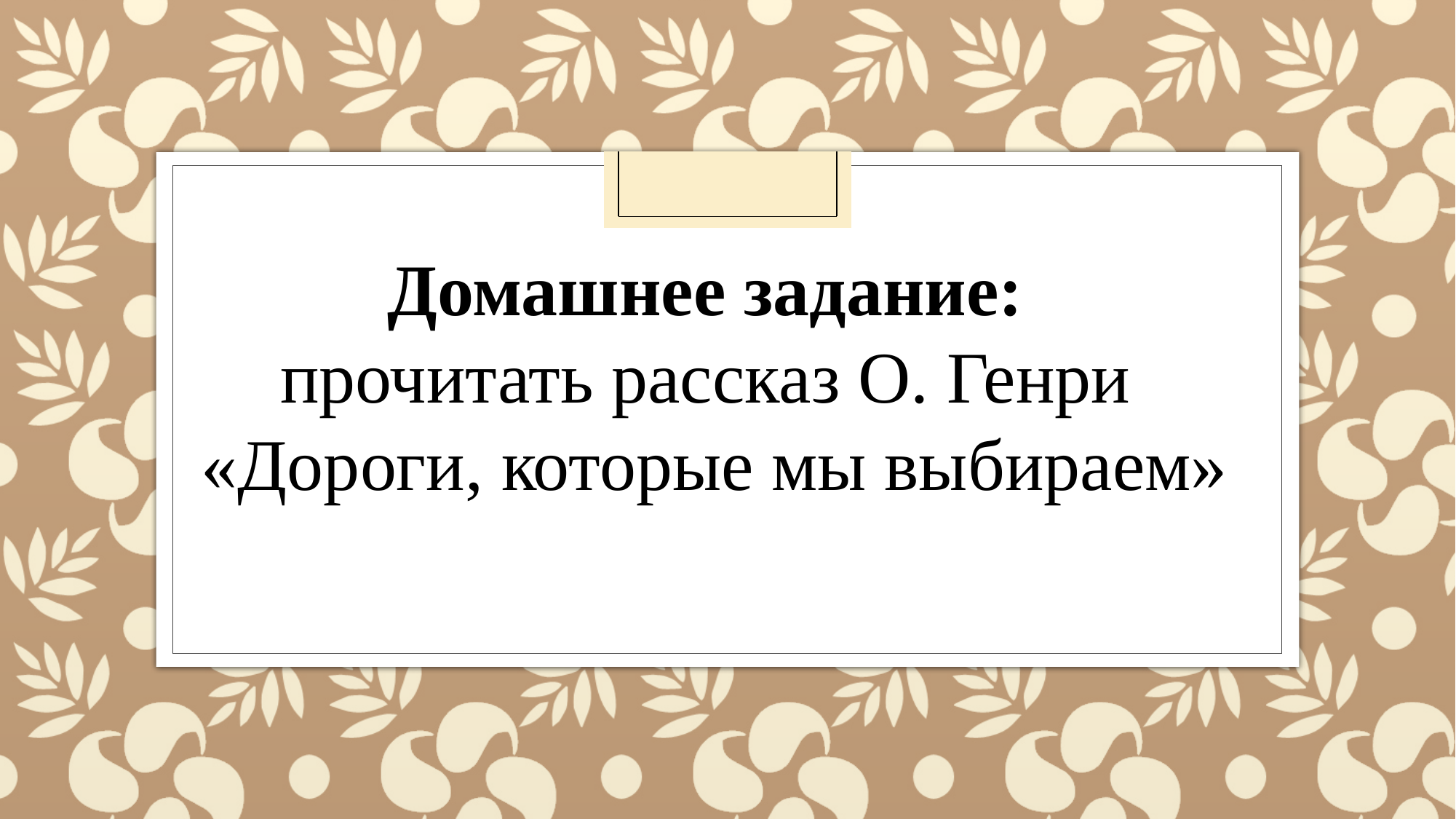

Домашнее задание:
прочитать рассказ О. Генри
«Дороги, которые мы выбираем»